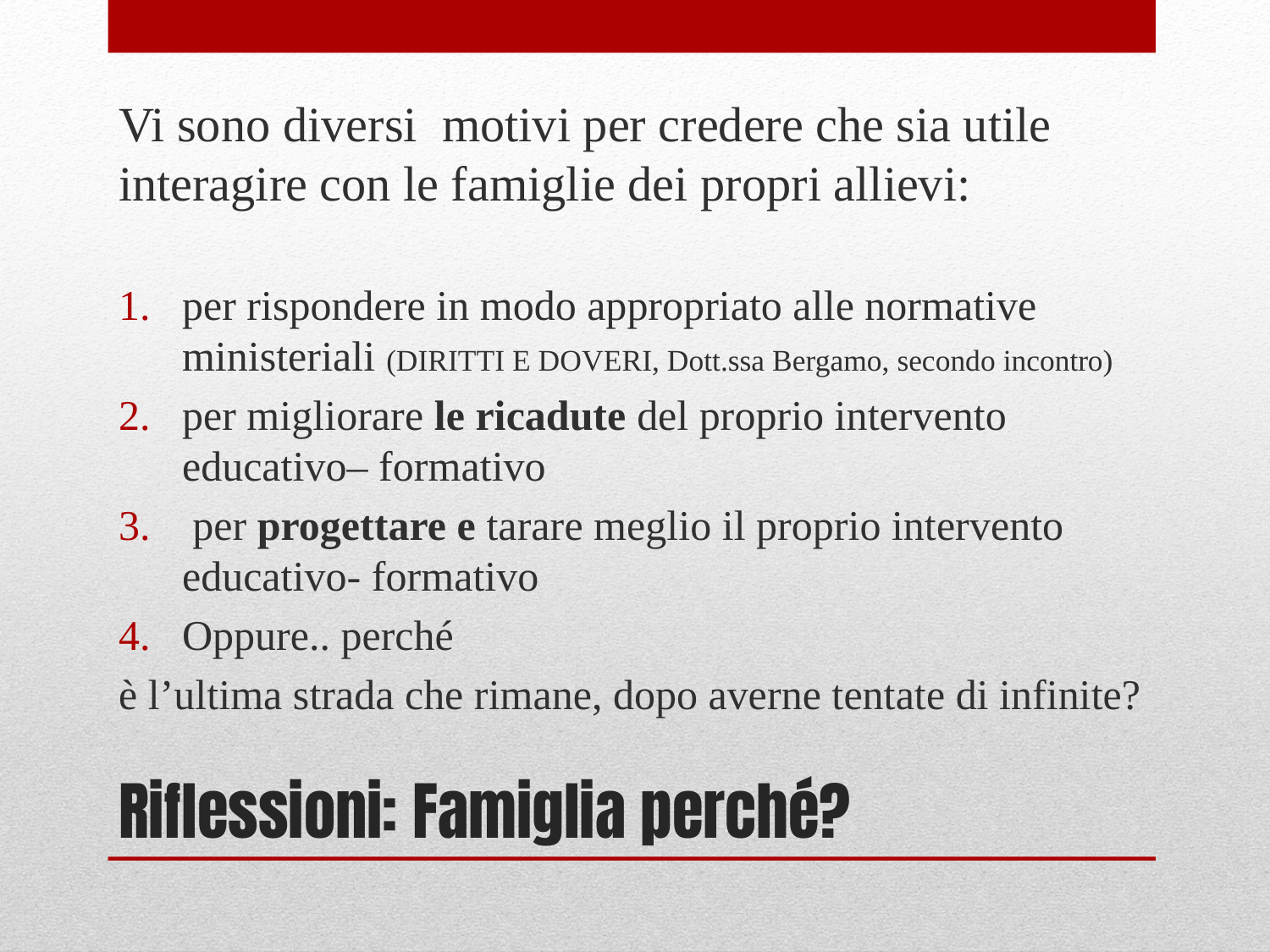

Vi sono diversi  motivi per credere che sia utile interagire con le famiglie dei propri allievi:

per rispondere in modo appropriato alle normative ministeriali (DIRITTI E DOVERI, Dott.ssa Bergamo, secondo incontro)
per migliorare le ricadute del proprio intervento educativo– formativo
 per progettare e tarare meglio il proprio intervento educativo- formativo
Oppure.. perché
è l’ultima strada che rimane, dopo averne tentate di infinite?

# Riflessioni: Famiglia perché?